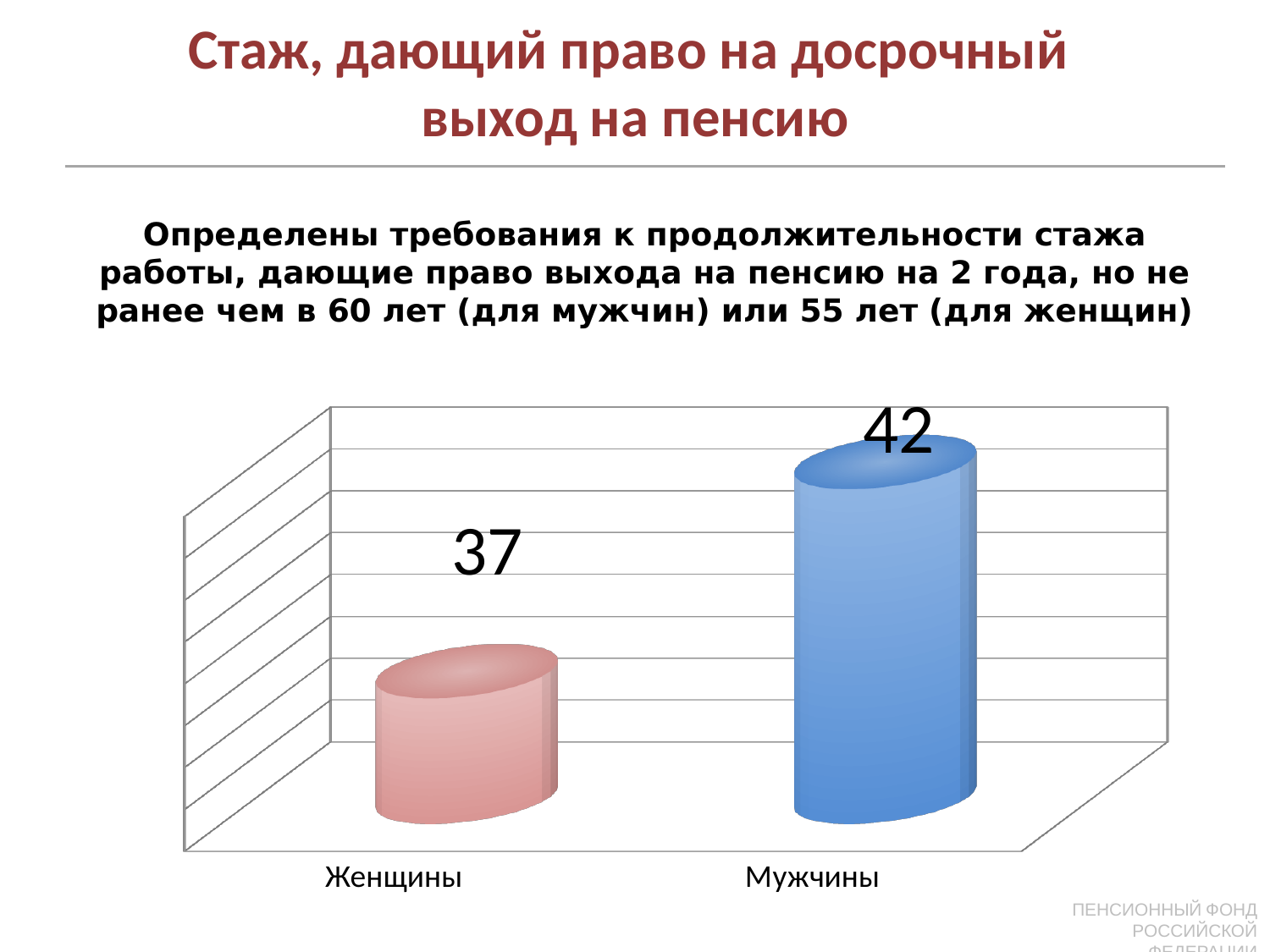

Стаж, дающий право на досрочный
выход на пенсию
Определены требования к продолжительности стажа работы, дающие право выхода на пенсию на 2 года, но не ранее чем в 60 лет (для мужчин) или 55 лет (для женщин)

[unsupported chart]